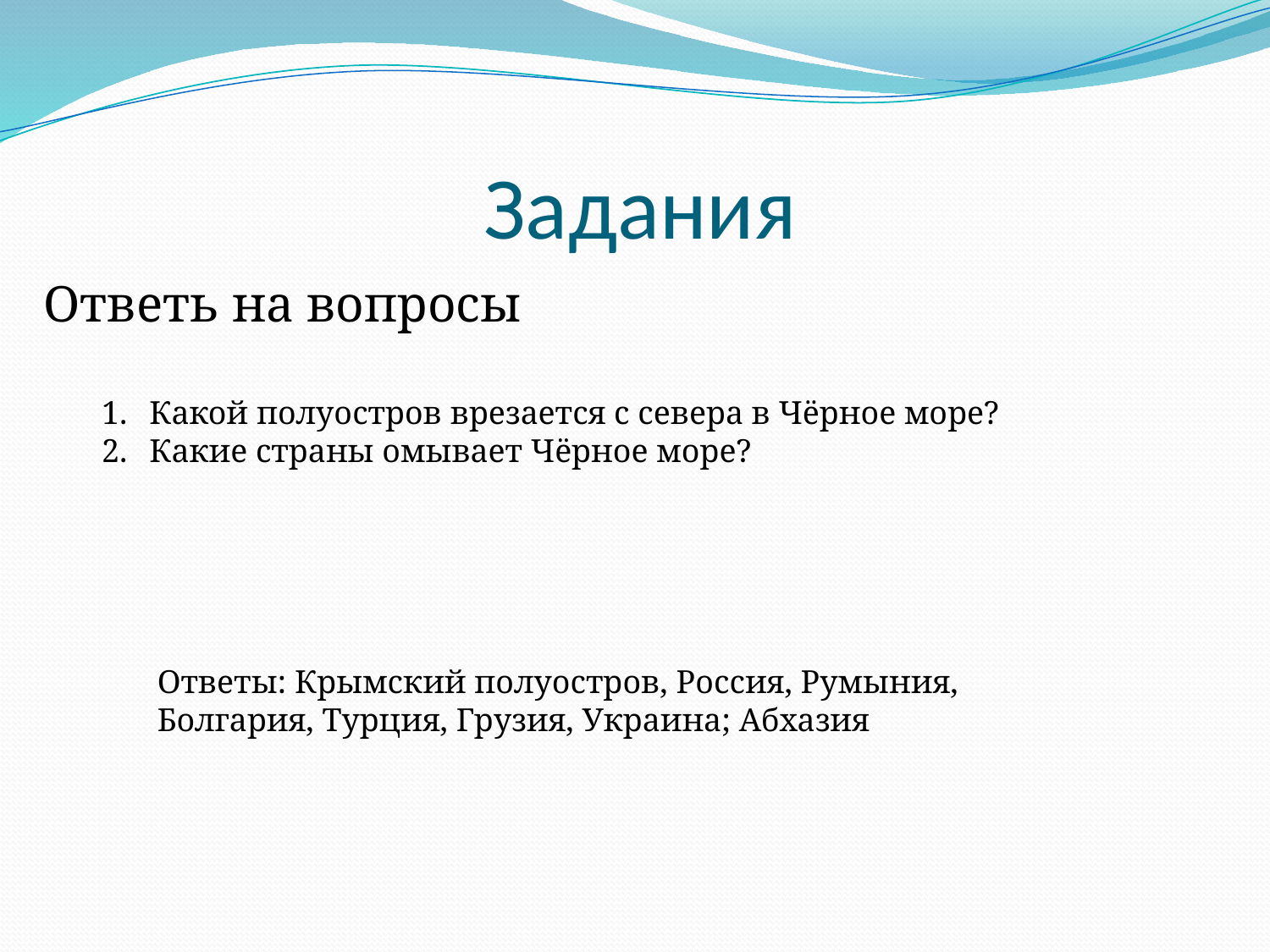

# Задания
Ответь на вопросы
Какой полуостров врезается с севера в Чёрное море?
Какие страны омывает Чёрное море?

Ответы: Крымский полуостров, Россия, Румыния, Болгария, Турция, Грузия, Украина; Абхазия